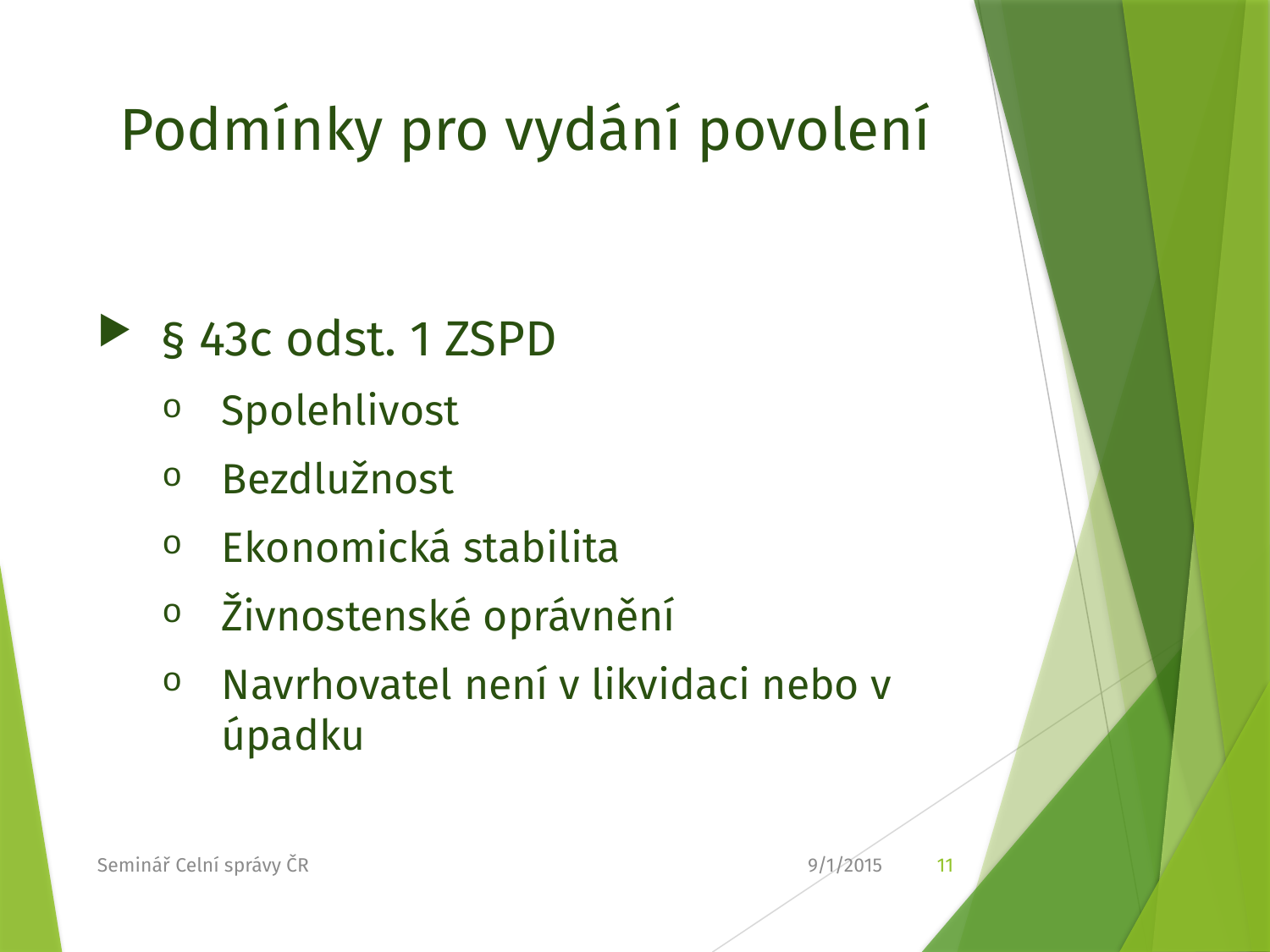

# Podmínky pro vydání povolení
§ 43c odst. 1 ZSPD
Spolehlivost
Bezdlužnost
Ekonomická stabilita
Živnostenské oprávnění
Navrhovatel není v likvidaci nebo v úpadku
Seminář Celní správy ČR
9/1/2015
11